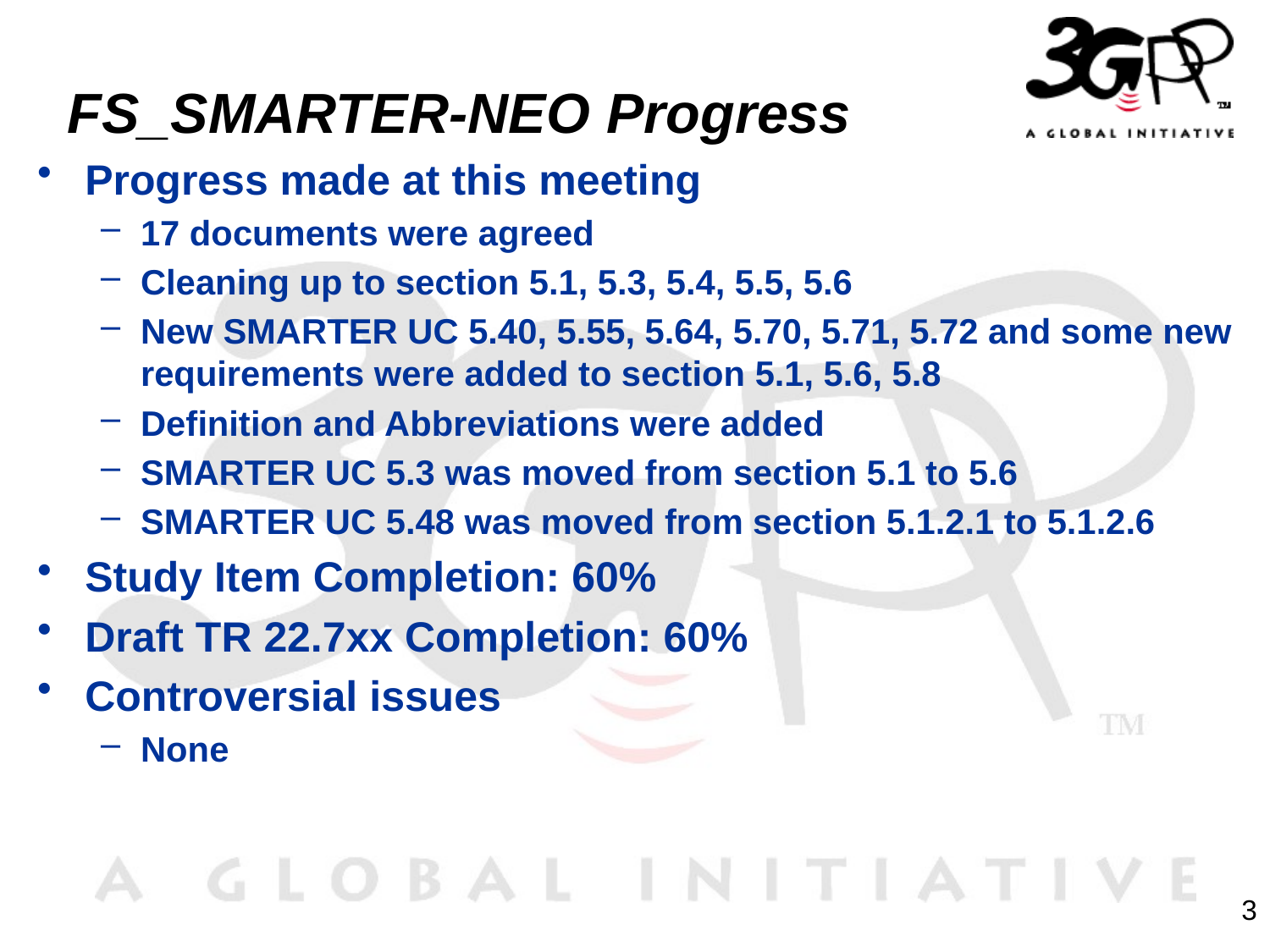

# FS_SMARTER-NEO Progress
Progress made at this meeting
17 documents were agreed
Cleaning up to section 5.1, 5.3, 5.4, 5.5, 5.6
New SMARTER UC 5.40, 5.55, 5.64, 5.70, 5.71, 5.72 and some new requirements were added to section 5.1, 5.6, 5.8
Definition and Abbreviations were added
SMARTER UC 5.3 was moved from section 5.1 to 5.6
SMARTER UC 5.48 was moved from section 5.1.2.1 to 5.1.2.6
Study Item Completion: 60%
Draft TR 22.7xx Completion: 60%
Controversial issues
None
3